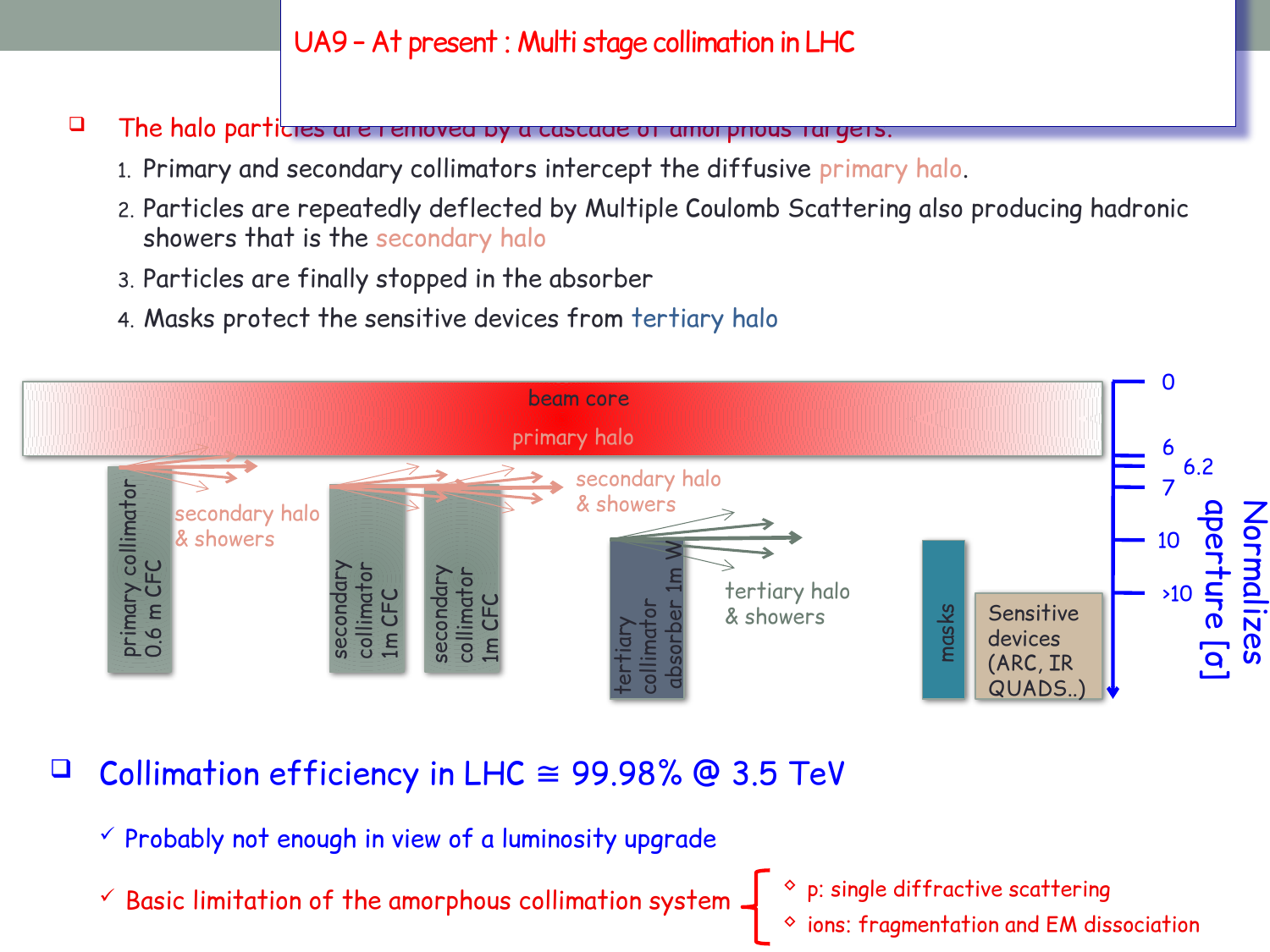

# UA9 – At present : Multi stage collimation in LHC
The halo particles are removed by a cascade of amorphous targets:
Primary and secondary collimators intercept the diffusive primary halo.
Particles are repeatedly deflected by Multiple Coulomb Scattering also producing hadronic showers that is the secondary halo
Particles are finally stopped in the absorber
Masks protect the sensitive devices from tertiary halo
0
beam core

primary halo
6
6.2
secondary halo
& showers

7

secondary halo
& showers
10
secondary collimator
1m CFC
secondary collimator
1m CFC
primary collimator
0.6 m CFC

Normalizes aperture [σ]
tertiary collimator
 absorber 1m W
tertiary halo
& showers
>10

Sensitive devices
(ARC, IR QUADS..)
masks
Collimation efficiency in LHC ≅ 99.98% @ 3.5 TeV
Probably not enough in view of a luminosity upgrade
Basic limitation of the amorphous collimation system
p: single diffractive scattering
ions: fragmentation and EM dissociation